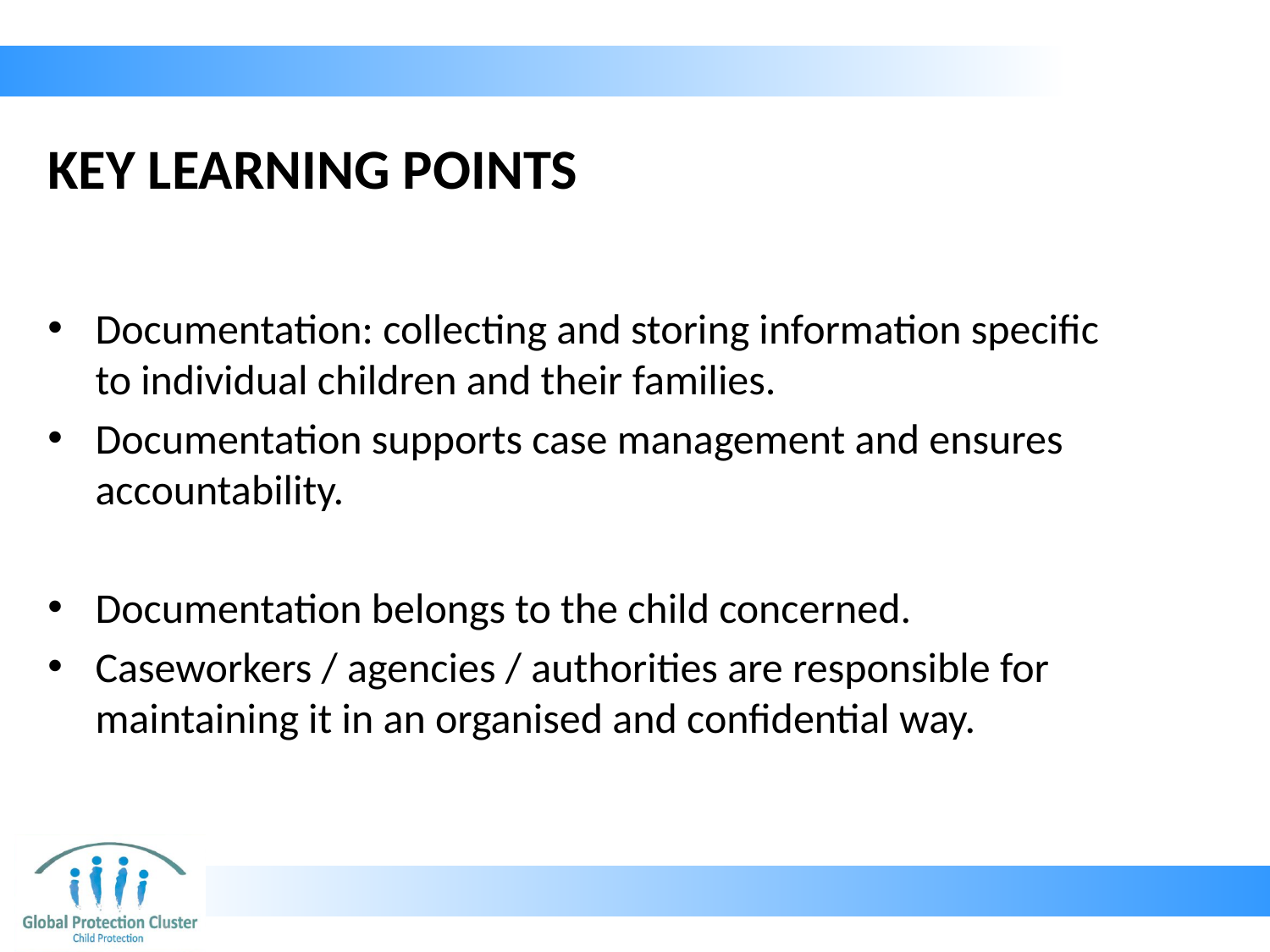

# KEY LEARNING POINTS

Documentation: collecting and storing information specific to individual children and their families.
Documentation supports case management and ensures accountability.

Documentation belongs to the child concerned.
Caseworkers / agencies / authorities are responsible for maintaining it in an organised and confidential way.